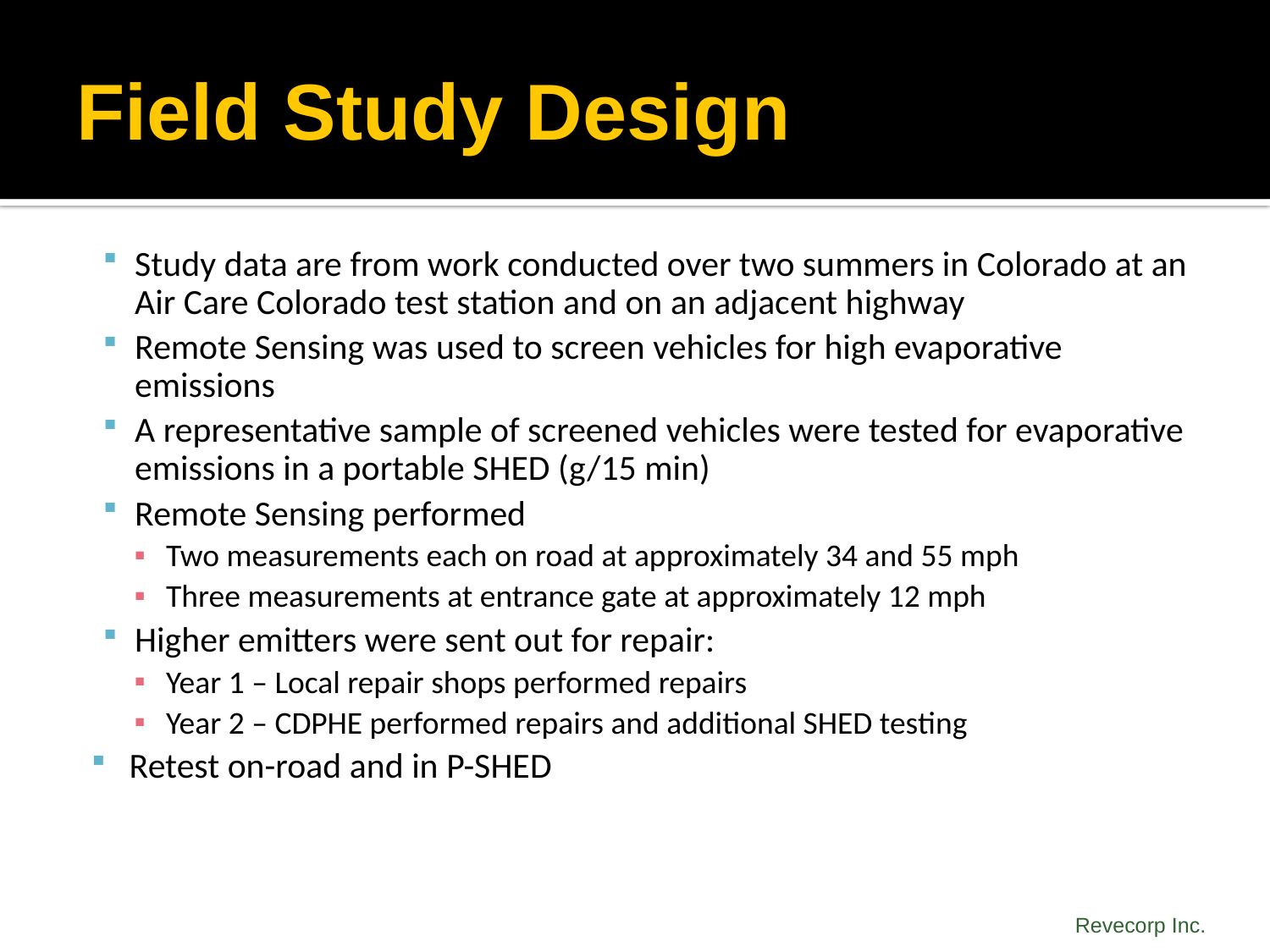

# Field Study Design
Study data are from work conducted over two summers in Colorado at an Air Care Colorado test station and on an adjacent highway
Remote Sensing was used to screen vehicles for high evaporative emissions
A representative sample of screened vehicles were tested for evaporative emissions in a portable SHED (g/15 min)
Remote Sensing performed
Two measurements each on road at approximately 34 and 55 mph
Three measurements at entrance gate at approximately 12 mph
Higher emitters were sent out for repair:
Year 1 – Local repair shops performed repairs
Year 2 – CDPHE performed repairs and additional SHED testing
Retest on-road and in P-SHED

Revecorp Inc.